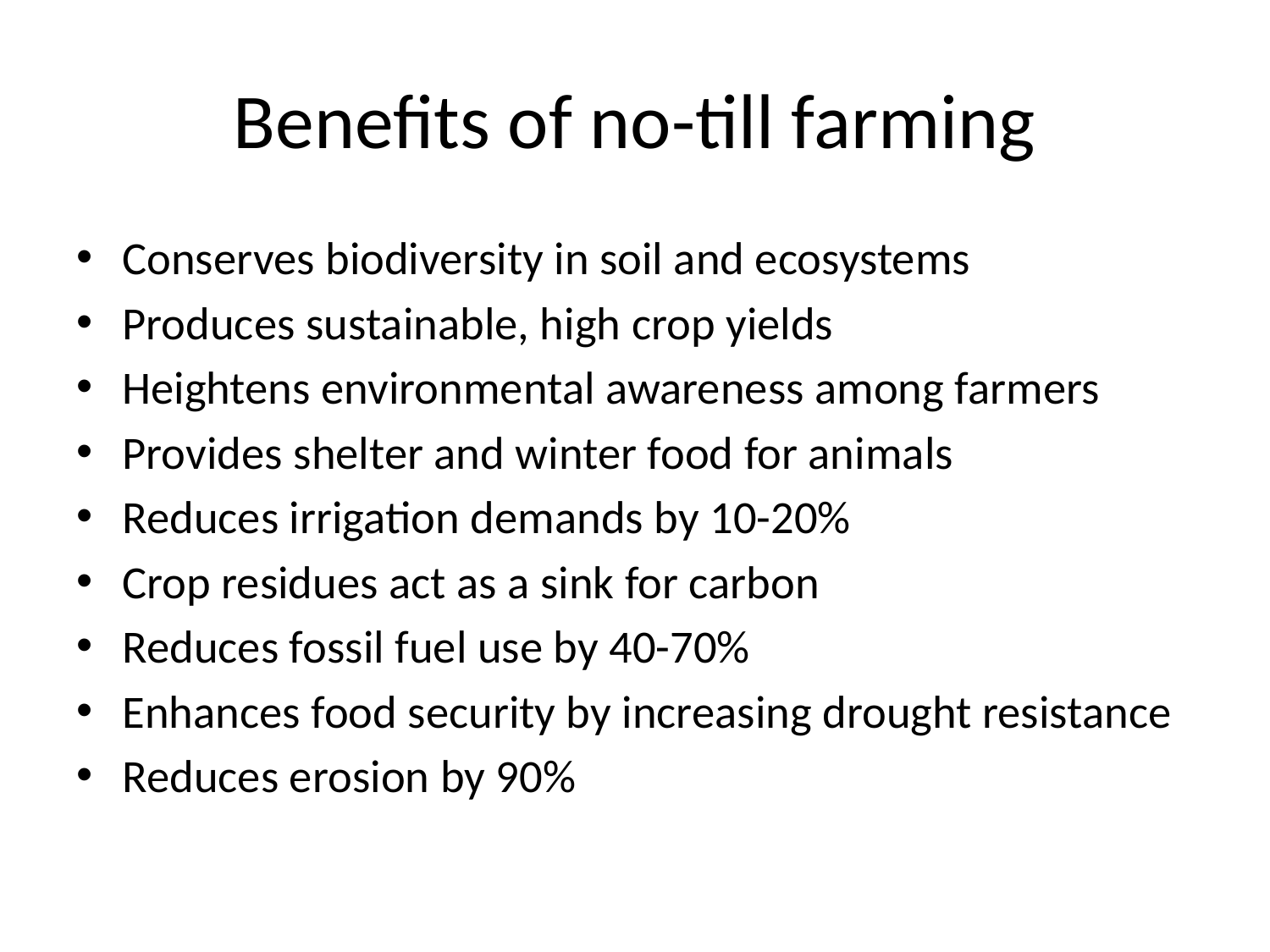

# Benefits of no-till farming
Conserves biodiversity in soil and ecosystems
Produces sustainable, high crop yields
Heightens environmental awareness among farmers
Provides shelter and winter food for animals
Reduces irrigation demands by 10-20%
Crop residues act as a sink for carbon
Reduces fossil fuel use by 40-70%
Enhances food security by increasing drought resistance
Reduces erosion by 90%